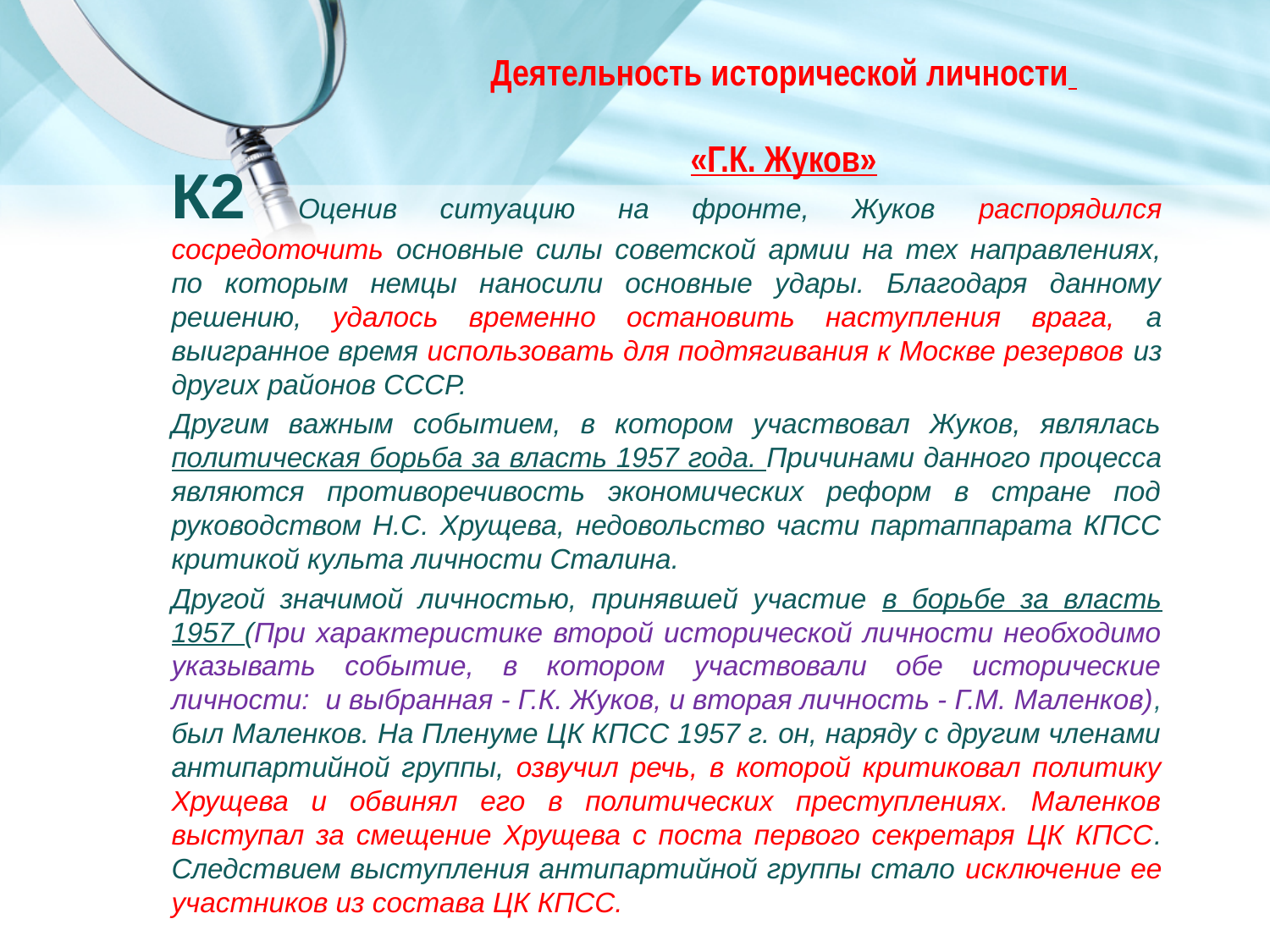

Деятельность исторической личности
«Г.К. Жуков»
К2 Оценив ситуацию на фронте, Жуков распорядился сосредоточить основные силы советской армии на тех направлениях, по которым немцы наносили основные удары. Благодаря данному решению, удалось временно остановить наступления врага, а выигранное время использовать для подтягивания к Москве резервов из других районов СССР.
Другим важным событием, в котором участвовал Жуков, являлась политическая борьба за власть 1957 года. Причинами данного процесса являются противоречивость экономических реформ в стране под руководством Н.С. Хрущева, недовольство части партаппарата КПСС критикой культа личности Сталина.
Другой значимой личностью, принявшей участие в борьбе за власть 1957 (При характеристике второй исторической личности необходимо указывать событие, в котором участвовали обе исторические личности:  и выбранная - Г.К. Жуков, и вторая личность - Г.М. Маленков), был Маленков. На Пленуме ЦК КПСС 1957 г. он, наряду с другим членами антипартийной группы, озвучил речь, в которой критиковал политику Хрущева и обвинял его в политических преступлениях. Маленков выступал за смещение Хрущева с поста первого секретаря ЦК КПСС. Следствием выступления антипартийной группы стало исключение ее участников из состава ЦК КПСС.